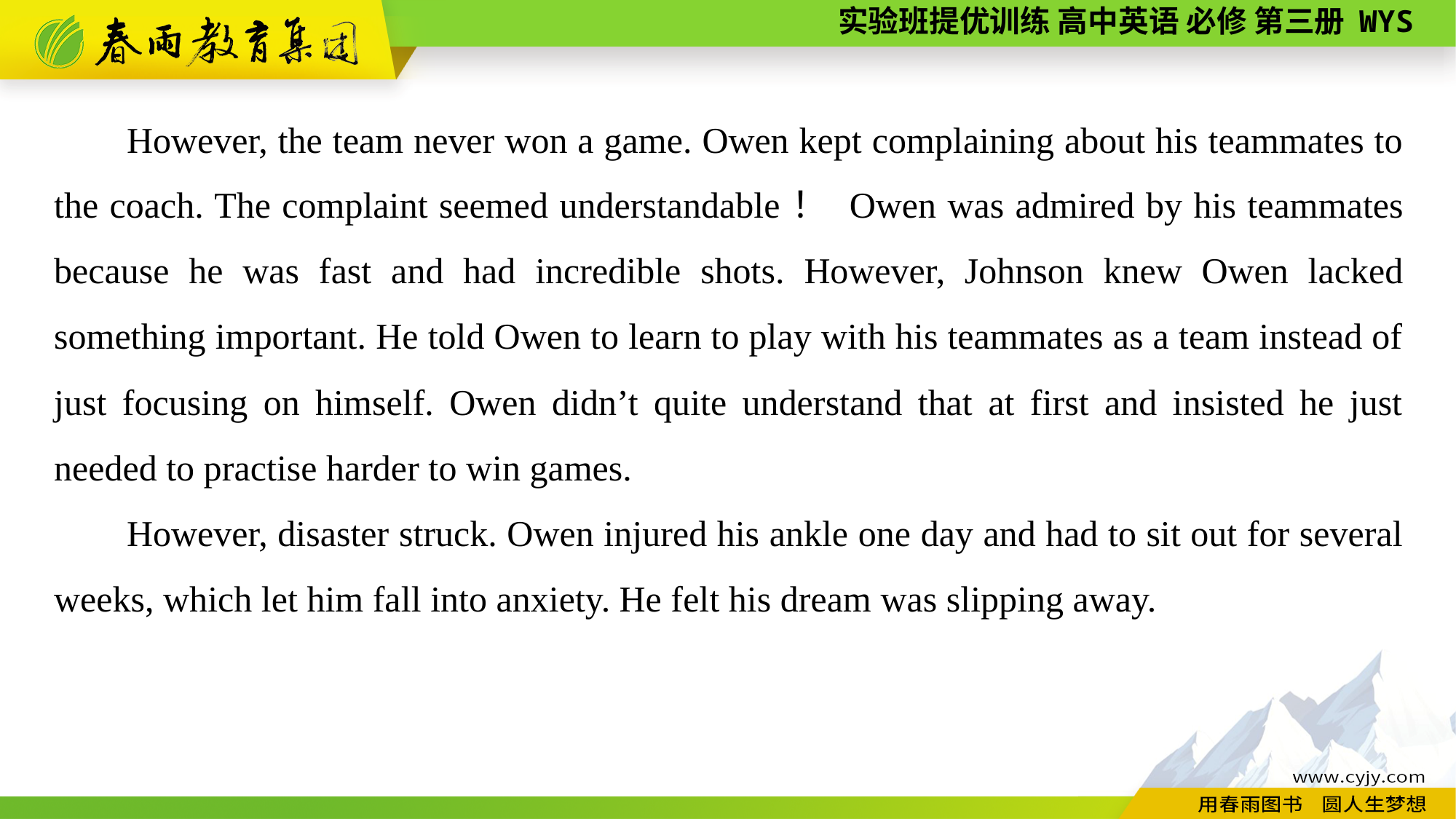

However, the team never won a game. Owen kept complaining about his teammates to the coach. The complaint seemed understandable！ Owen was admired by his teammates because he was fast and had incredible shots. However, Johnson knew Owen lacked something important. He told Owen to learn to play with his teammates as a team instead of just focusing on himself. Owen didn’t quite understand that at first and insisted he just needed to practise harder to win games.
However, disaster struck. Owen injured his ankle one day and had to sit out for several weeks, which let him fall into anxiety. He felt his dream was slipping away.